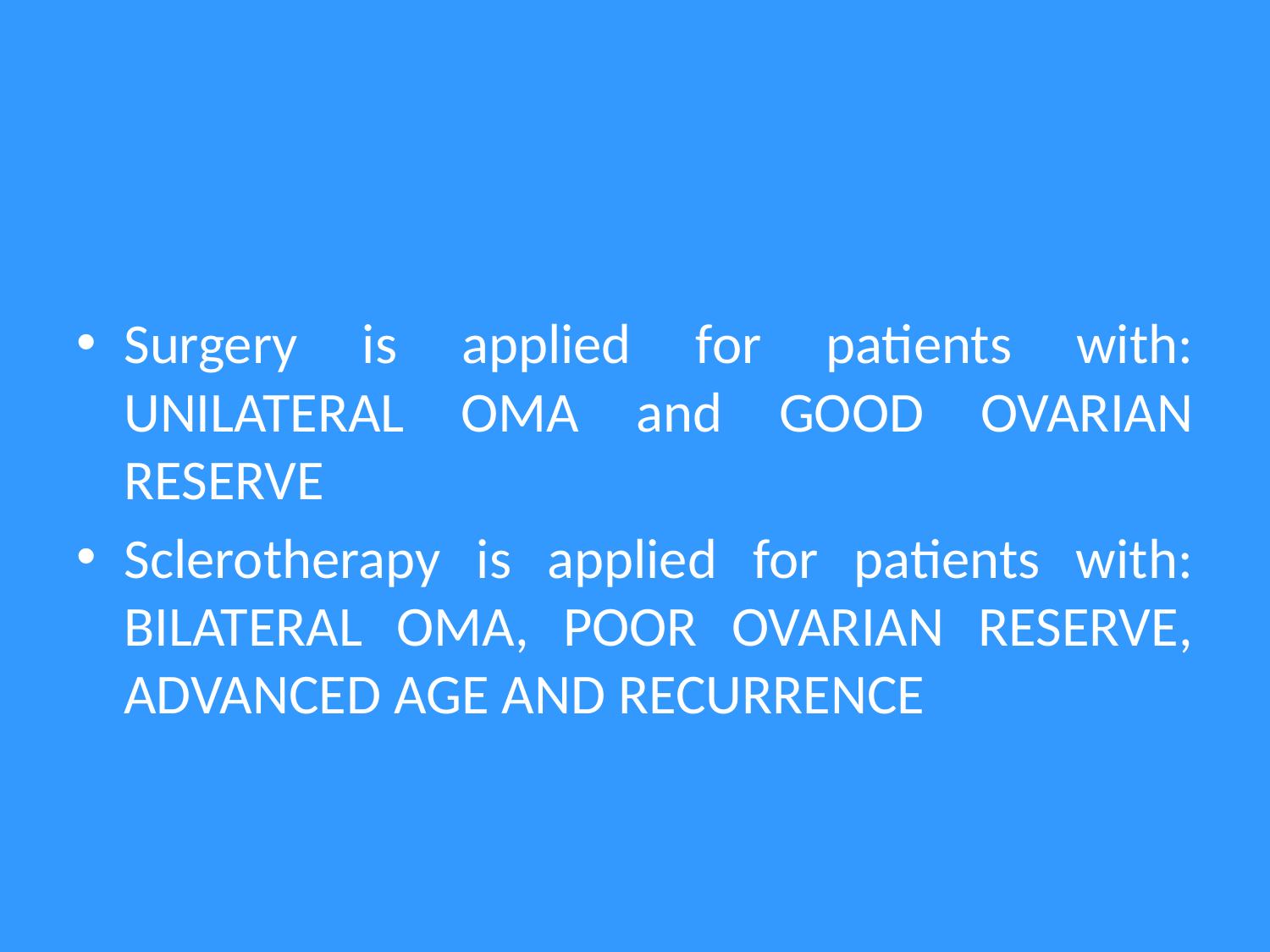

#

Surgery is applied for patients with: UNILATERAL OMA and GOOD OVARIAN RESERVE
Sclerotherapy is applied for patients with: BILATERAL OMA, POOR OVARIAN RESERVE, ADVANCED AGE AND RECURRENCE